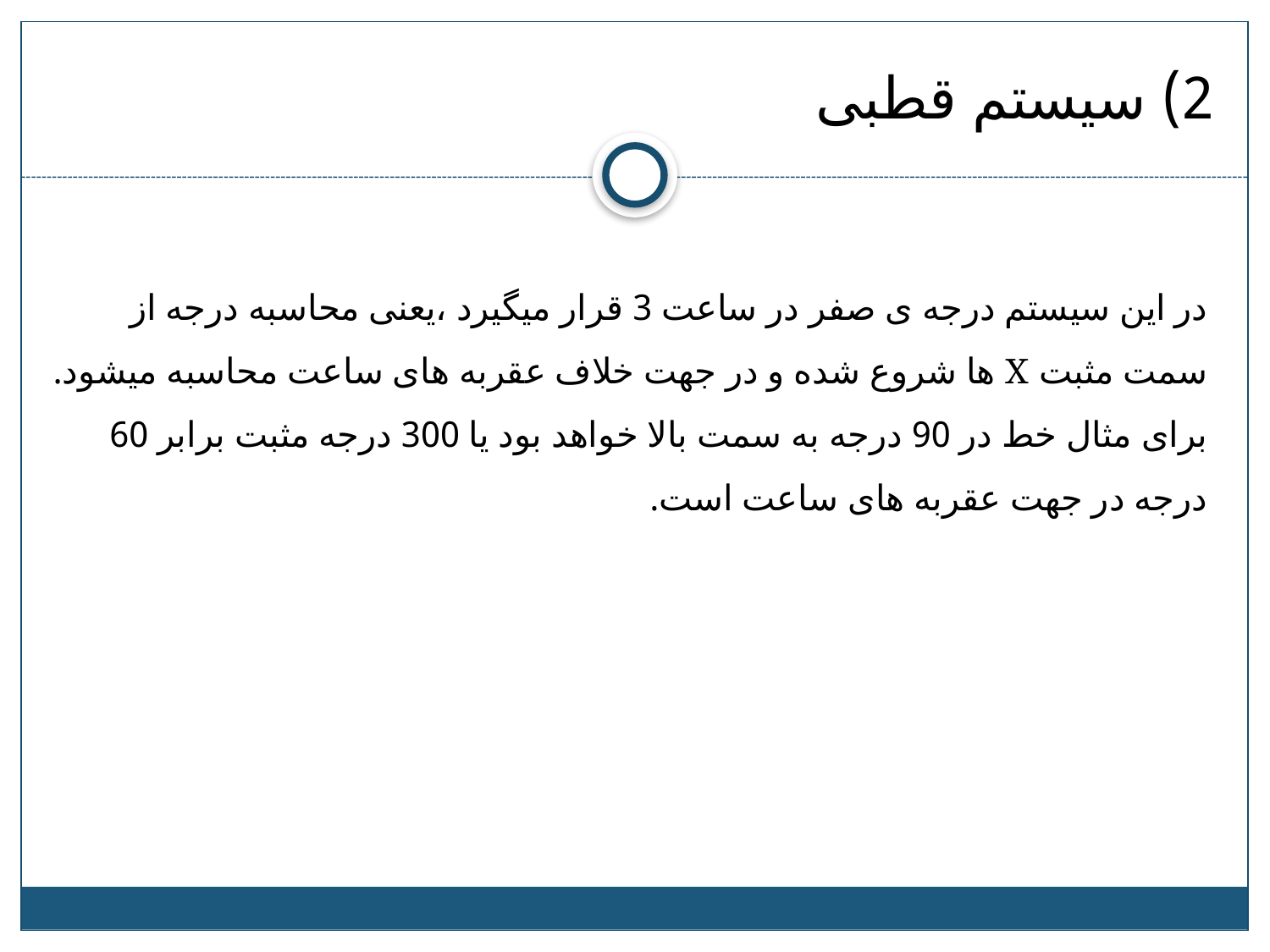

# 2) سیستم قطبی
در این سیستم درجه ی صفر در ساعت 3 قرار میگیرد ،یعنی محاسبه درجه از سمت مثبت X ها شروع شده و در جهت خلاف عقربه های ساعت محاسبه میشود. برای مثال خط در 90 درجه به سمت بالا خواهد بود یا 300 درجه مثبت برابر 60 درجه در جهت عقربه های ساعت است.